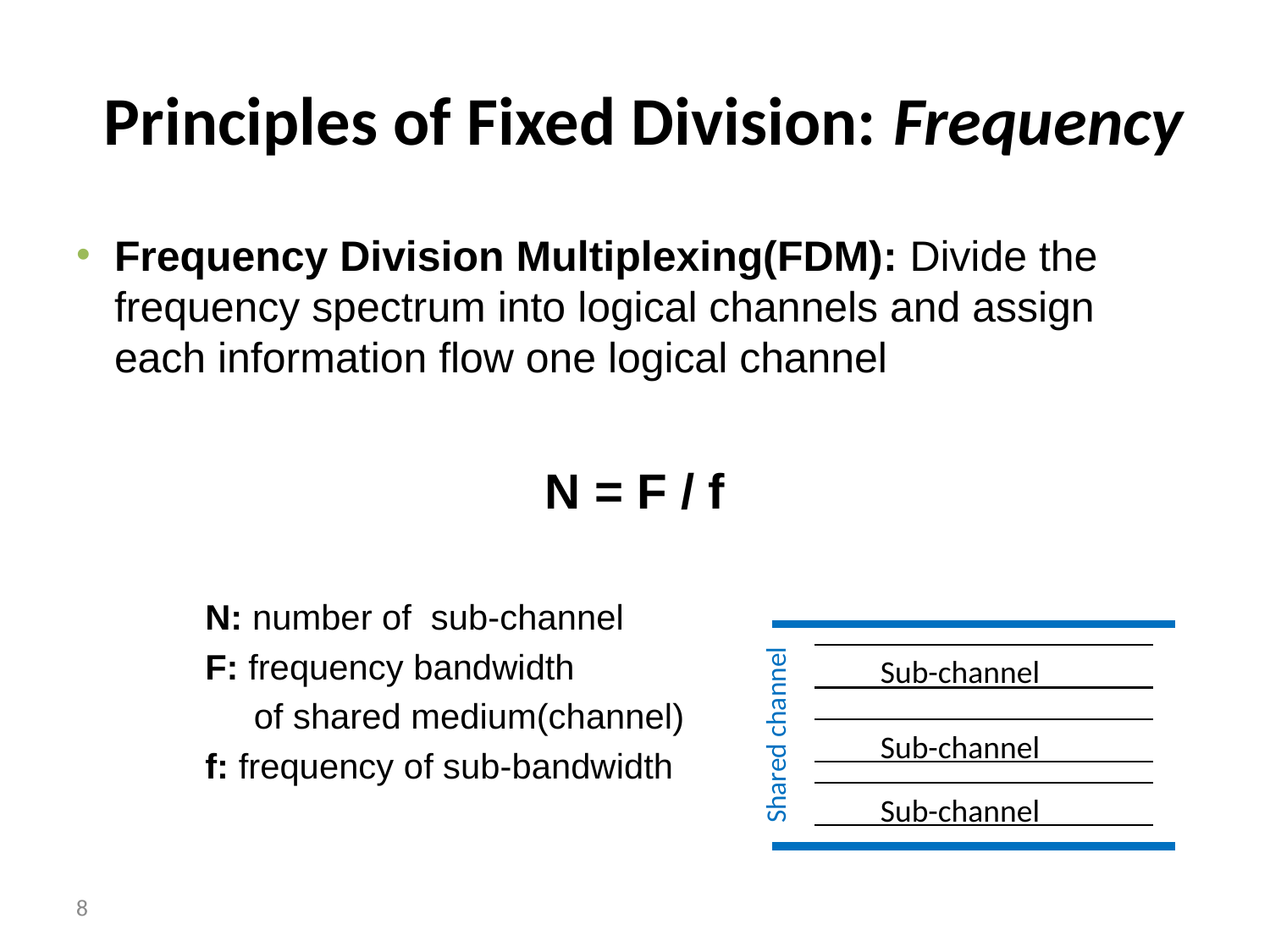

# Principles of Fixed Division: Frequency
Frequency Division Multiplexing(FDM): Divide the frequency spectrum into logical channels and assign each information flow one logical channel

N = F / f

N: number of  sub-channel
F: frequency bandwidth
     of shared medium(channel)
f: frequency of sub-bandwidth
Shared channel
Sub-channel
Sub-channel
Sub-channel
8